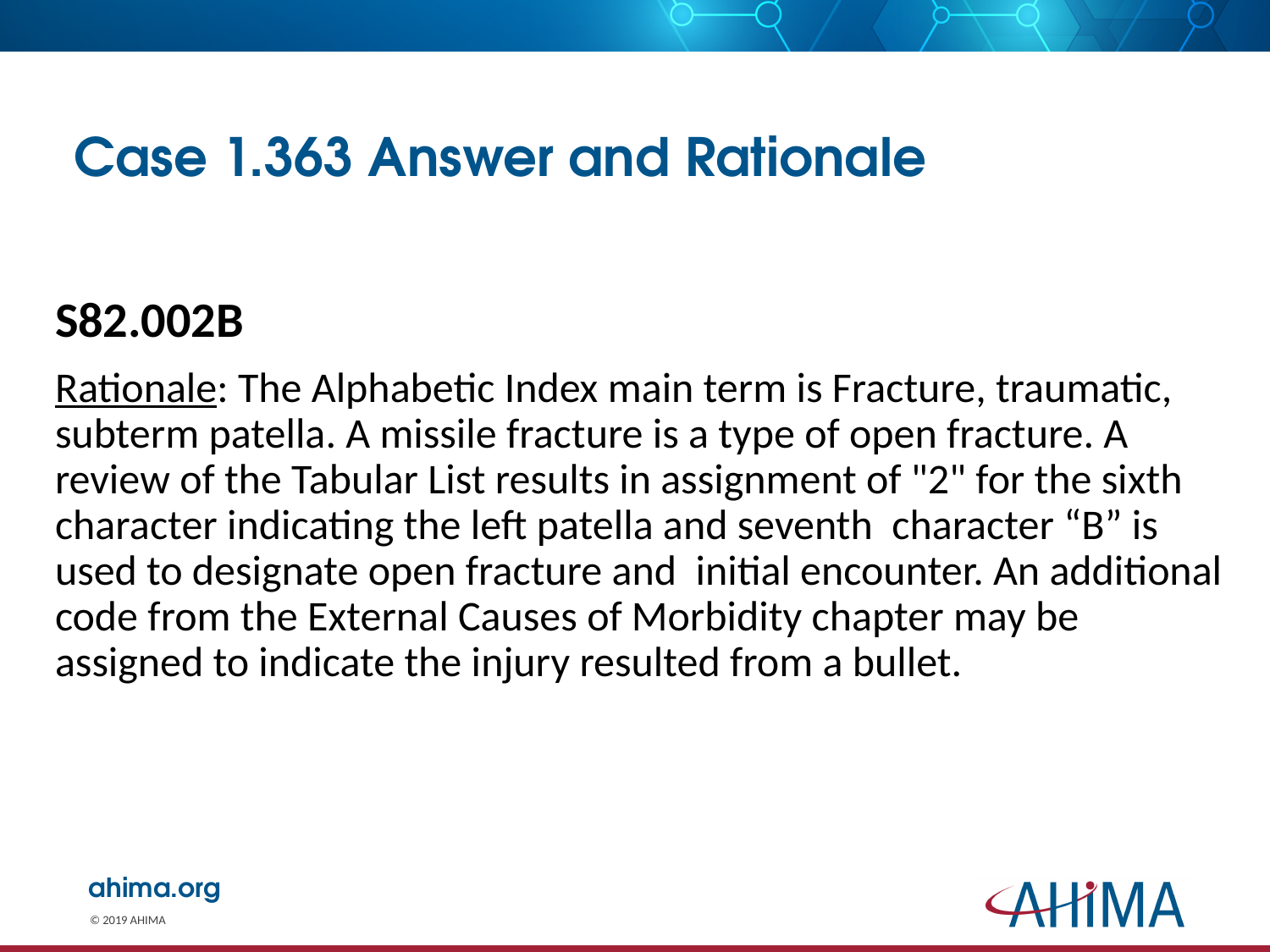

# Case 1.363 Answer and Rationale

S82.002B
Rationale: The Alphabetic Index main term is Fracture, traumatic, subterm patella. A missile fracture is a type of open fracture. A review of the Tabular List results in assignment of "2" for the sixth character indicating the left patella and seventh  character “B” is used to designate open fracture and  initial encounter. An additional code from the External Causes of Morbidity chapter may be assigned to indicate the injury resulted from a bullet.